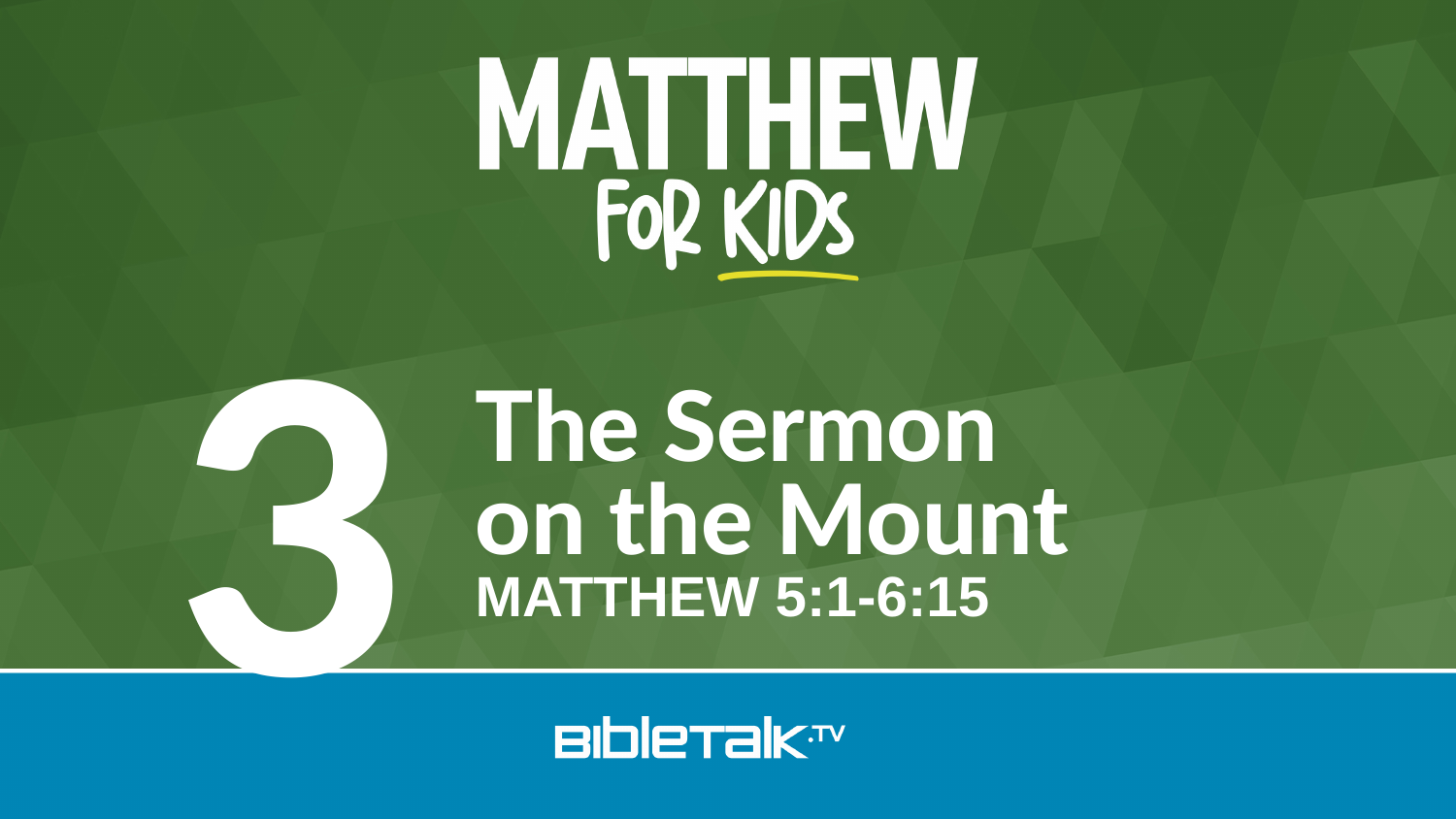

3
The Sermon
on the Mount
MATTHEW 5:1-6:15